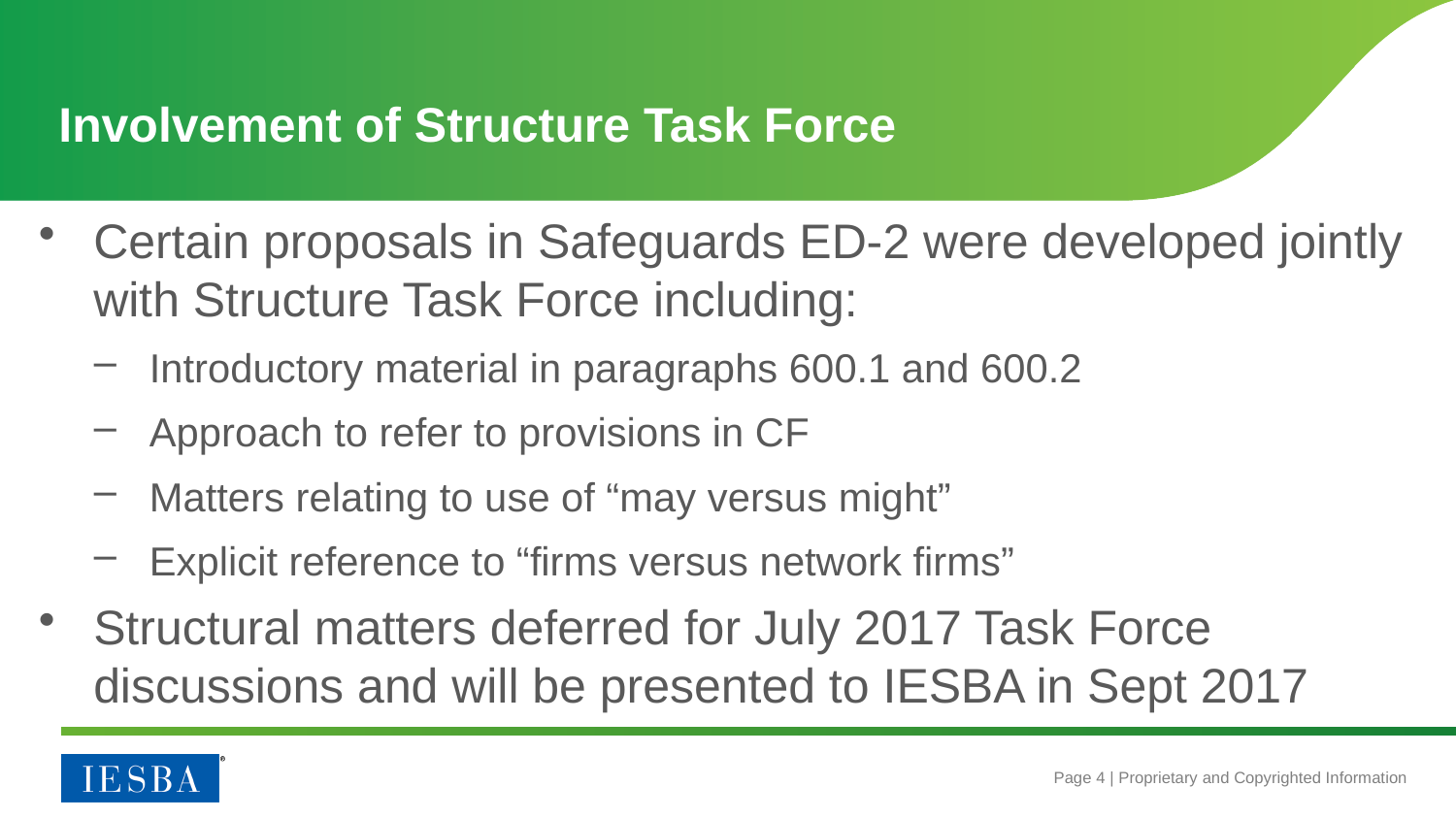

# Involvement of Structure Task Force
Certain proposals in Safeguards ED-2 were developed jointly with Structure Task Force including:
Introductory material in paragraphs 600.1 and 600.2
Approach to refer to provisions in CF
Matters relating to use of “may versus might”
Explicit reference to “firms versus network firms”
Structural matters deferred for July 2017 Task Force discussions and will be presented to IESBA in Sept 2017